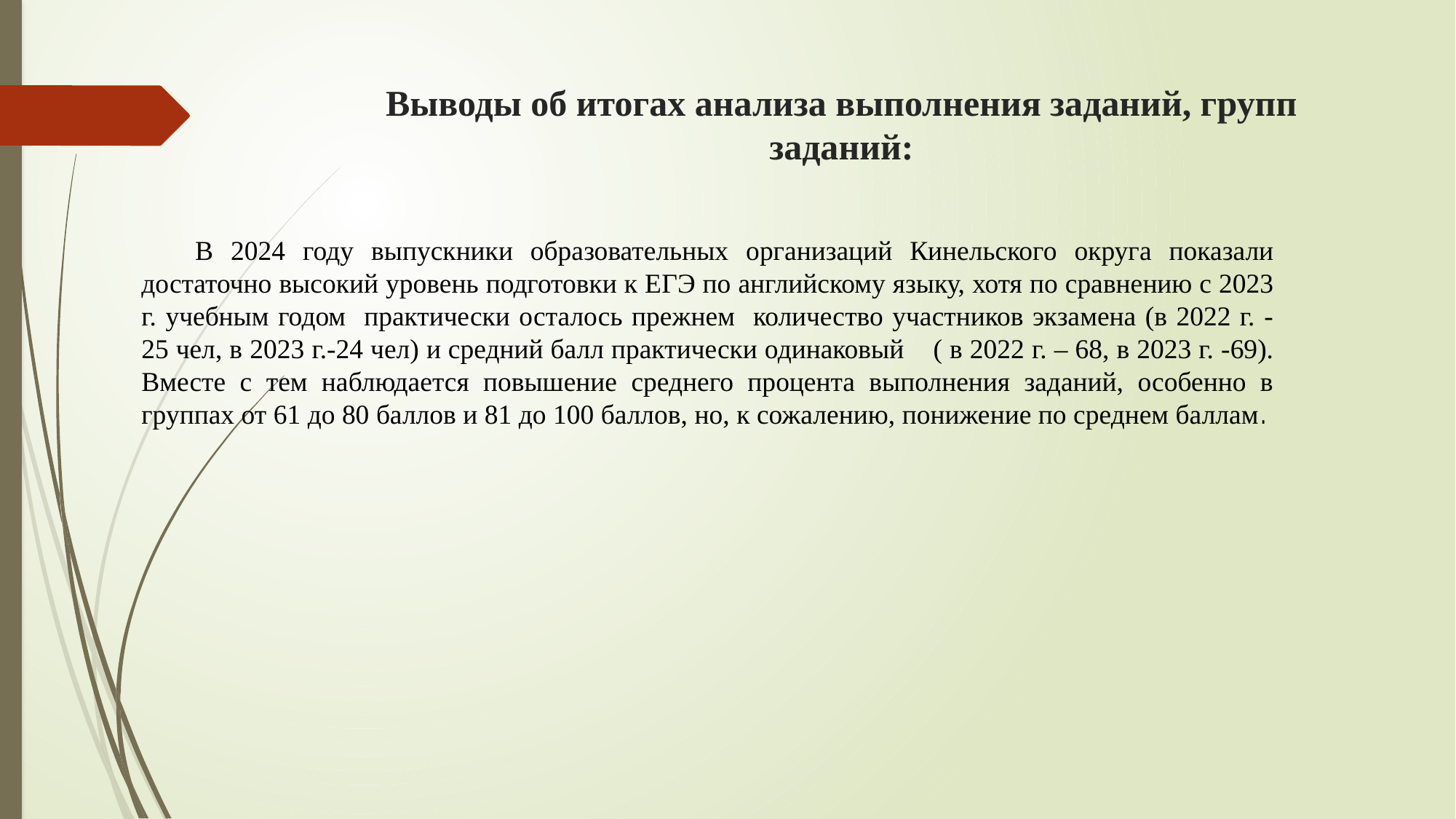

# Выводы об итогах анализа выполнения заданий, групп заданий:
В 2024 году выпускники образовательных организаций Кинельского округа показали достаточно высокий уровень подготовки к ЕГЭ по английскому языку, хотя по сравнению с 2023 г. учебным годом  практически осталось прежнем  количество участников экзамена (в 2022 г. - 25 чел, в 2023 г.-24 чел) и средний балл практически одинаковый    ( в 2022 г. – 68, в 2023 г. -69). Вместе с тем наблюдается повышение среднего процента выполнения заданий, особенно в группах от 61 до 80 баллов и 81 до 100 баллов, но, к сожалению, понижение по среднем баллам.